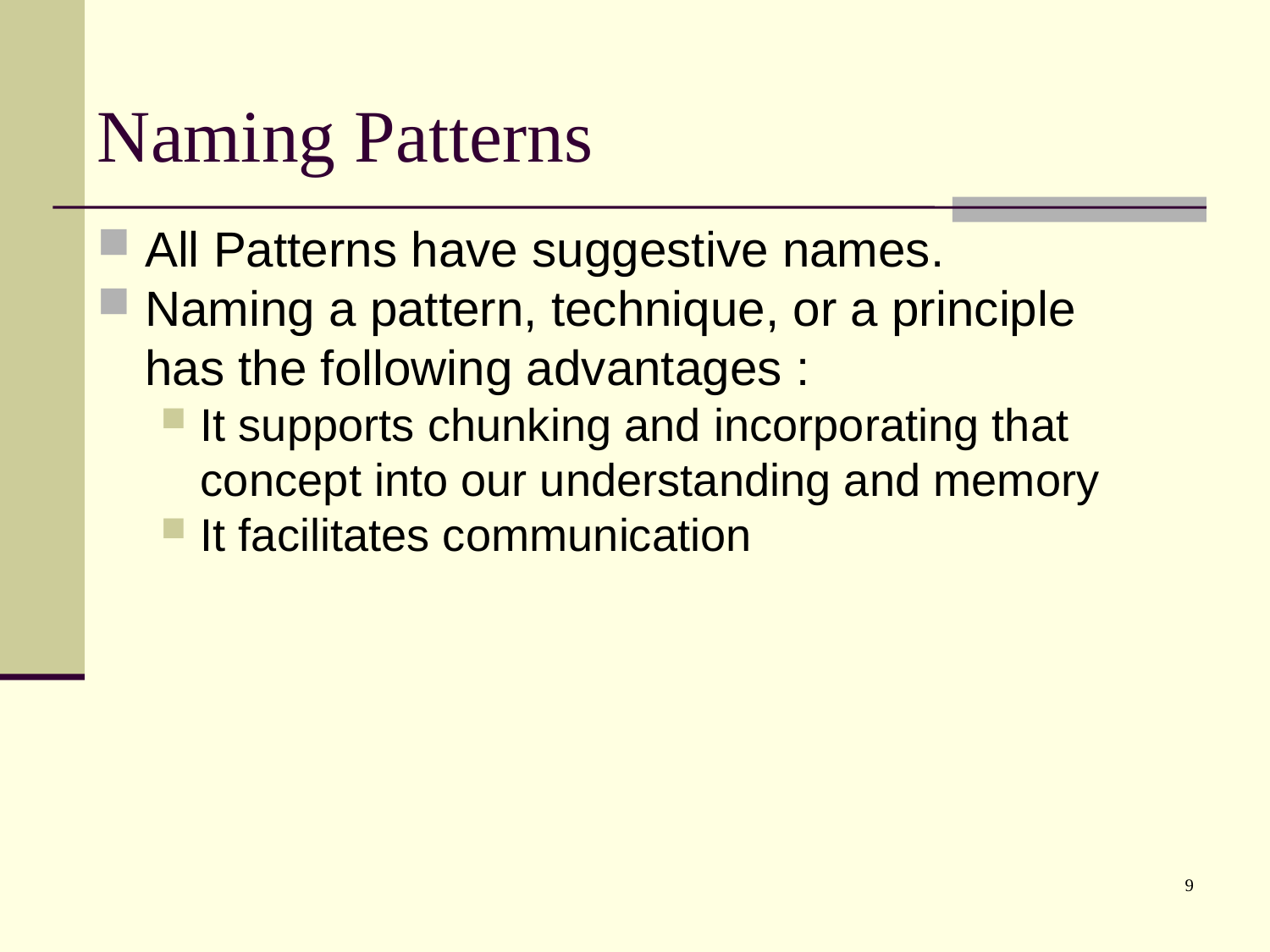

# Naming Patterns
All Patterns have suggestive names.
Naming a pattern, technique, or a principle has the following advantages :
It supports chunking and incorporating that concept into our understanding and memory
It facilitates communication
9